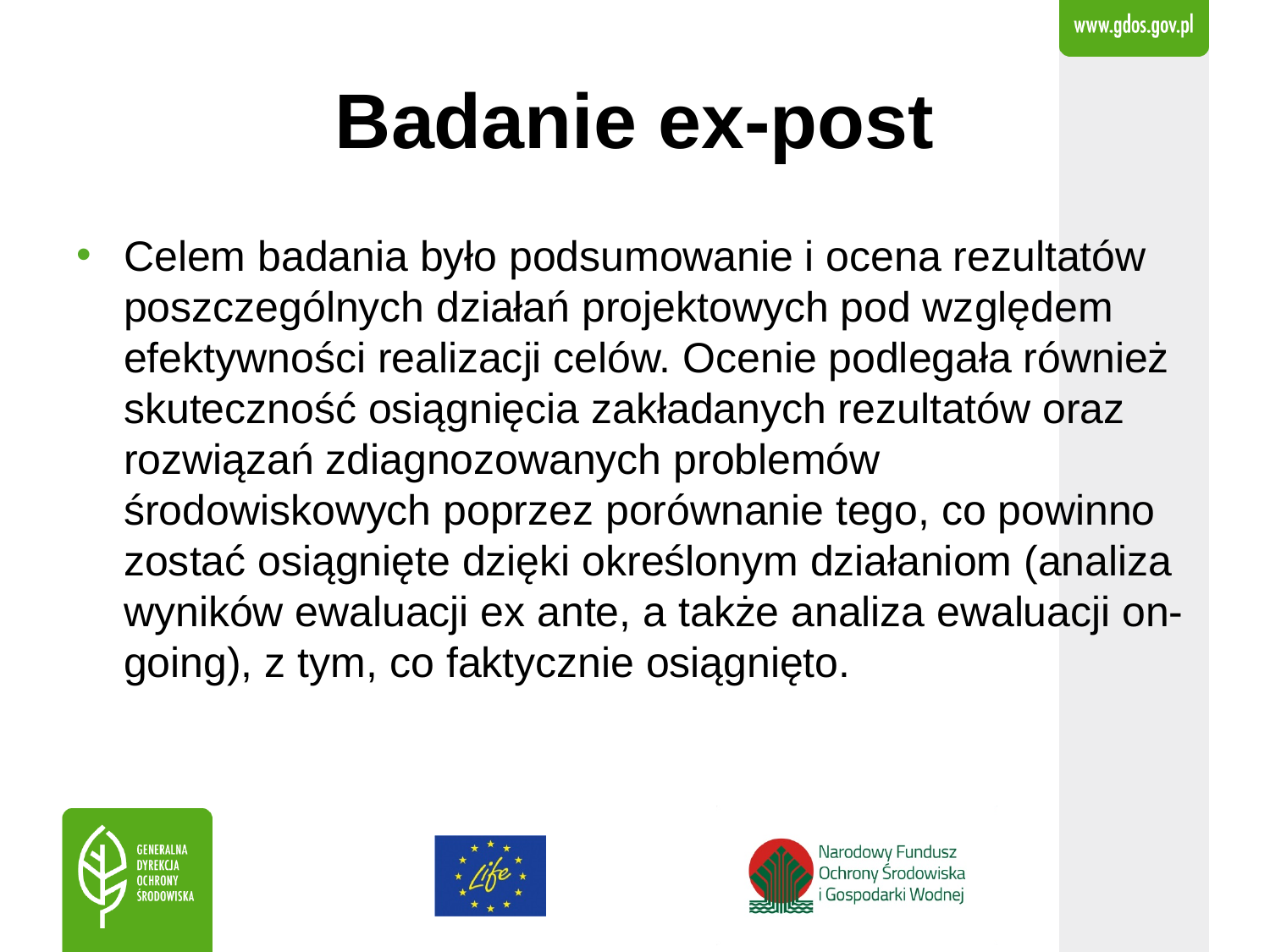

# Badanie ex-post
Celem badania było podsumowanie i ocena rezultatów poszczególnych działań projektowych pod względem efektywności realizacji celów. Ocenie podlegała również skuteczność osiągnięcia zakładanych rezultatów oraz rozwiązań zdiagnozowanych problemów środowiskowych poprzez porównanie tego, co powinno zostać osiągnięte dzięki określonym działaniom (analiza wyników ewaluacji ex ante, a także analiza ewaluacji on-going), z tym, co faktycznie osiągnięto.